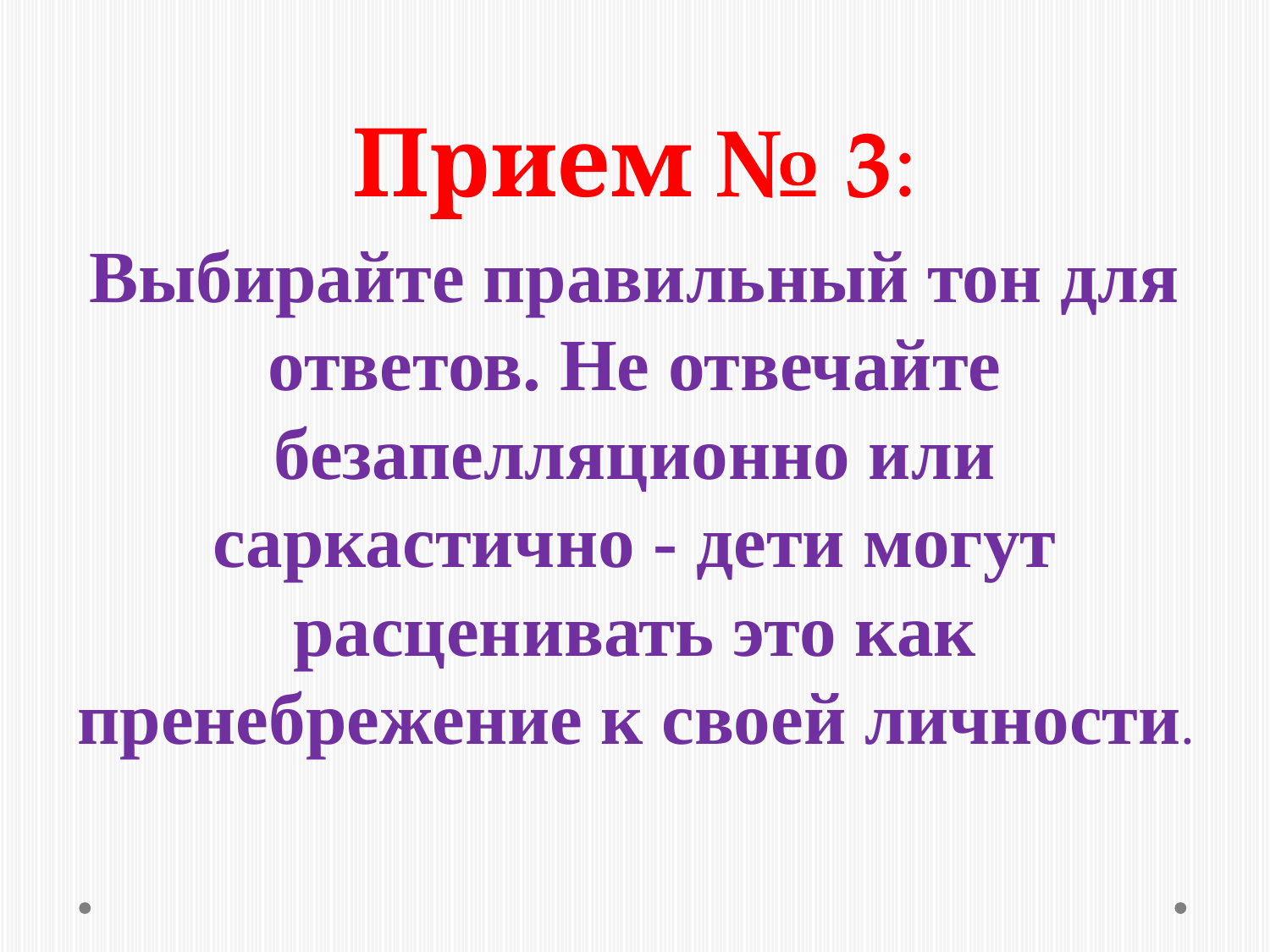

# Прием № 3:
Выбирайте правильный тон для ответов. Не отвечайте
безапелляционно или саркастично - дети могут расценивать это как пренебрежение к своей личности.